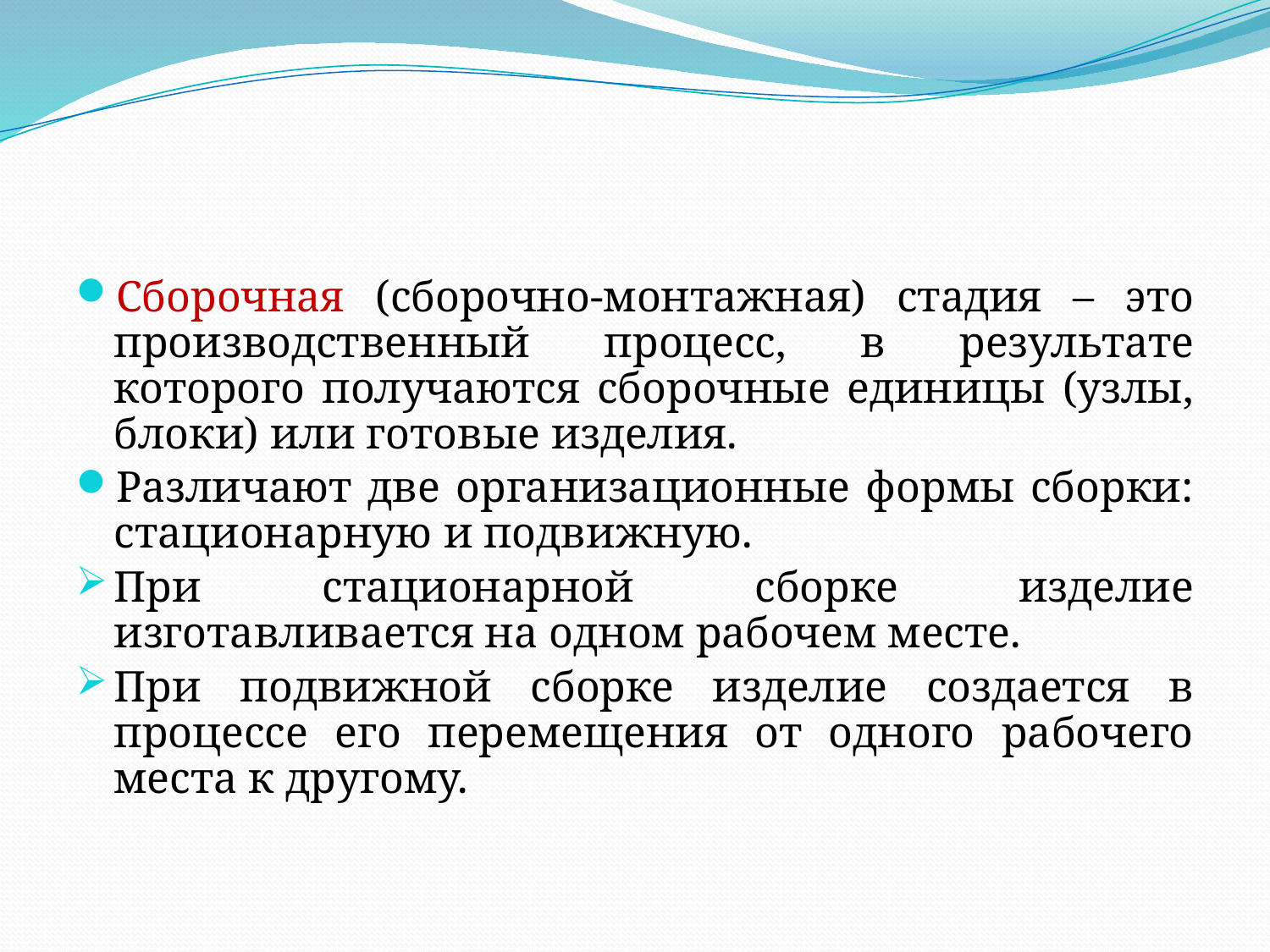

Сборочная (сборочно-монтажная) стадия – это производственный процесс, в результате которого получаются сборочные единицы (узлы, блоки) или готовые изделия.
Различают две организационные формы сборки: стационарную и подвижную.
При стационарной сборке изделие изготавливается на одном рабочем месте.
При подвижной сборке изделие создается в процессе его перемещения от одного рабочего места к другому.